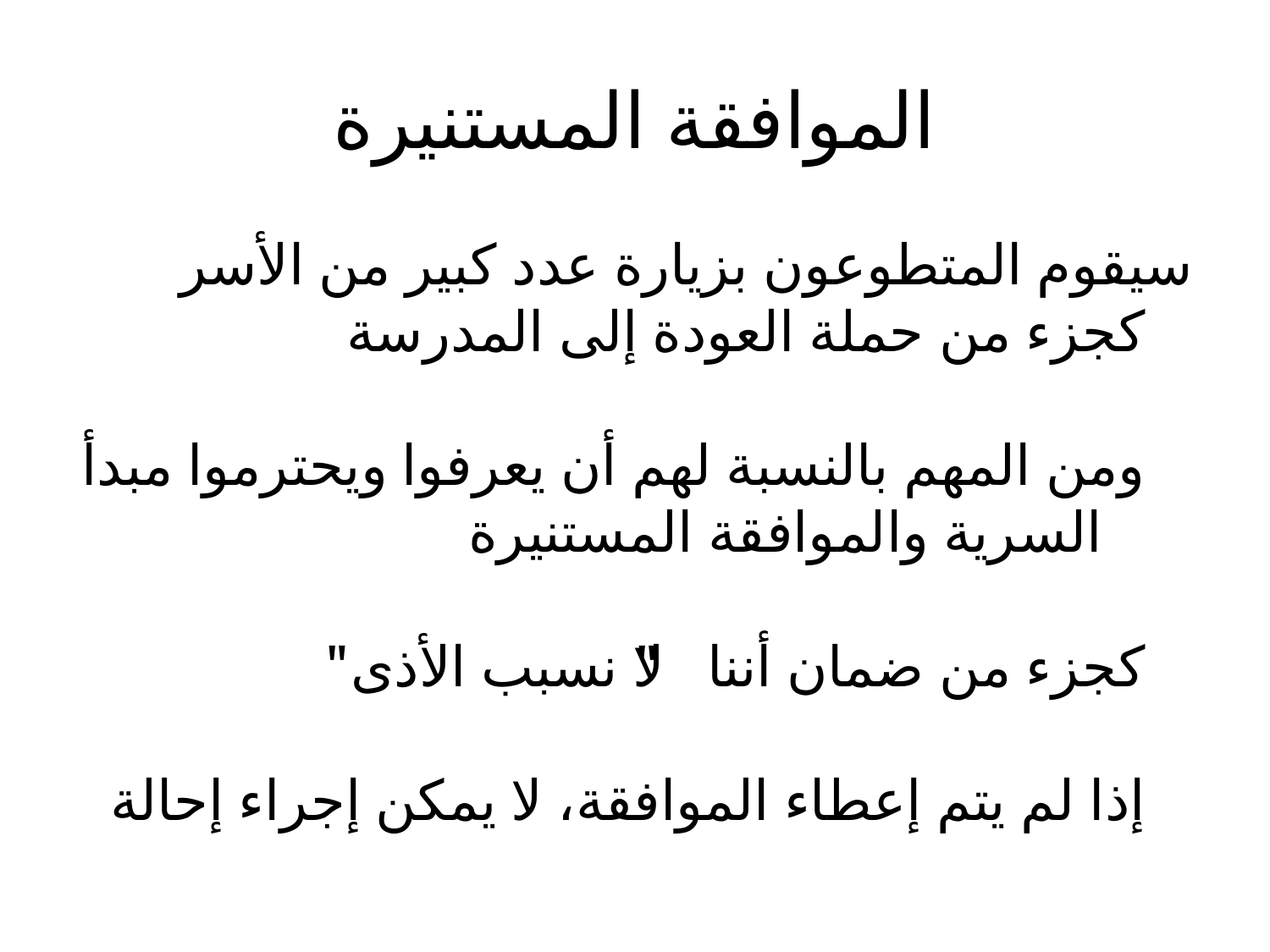

# الموافقة المستنيرة
سيقوم المتطوعون بزيارة عدد كبير من الأسر كجزء من حملة العودة إلى المدرسة
ومن المهم بالنسبة لهم أن يعرفوا ويحترموا مبدأ
   السرية والموافقة المستنيرة
كجزء من ضمان أننا "لا نسبب الأذى"
إذا لم يتم إعطاء الموافقة، لا يمكن إجراء إحالة